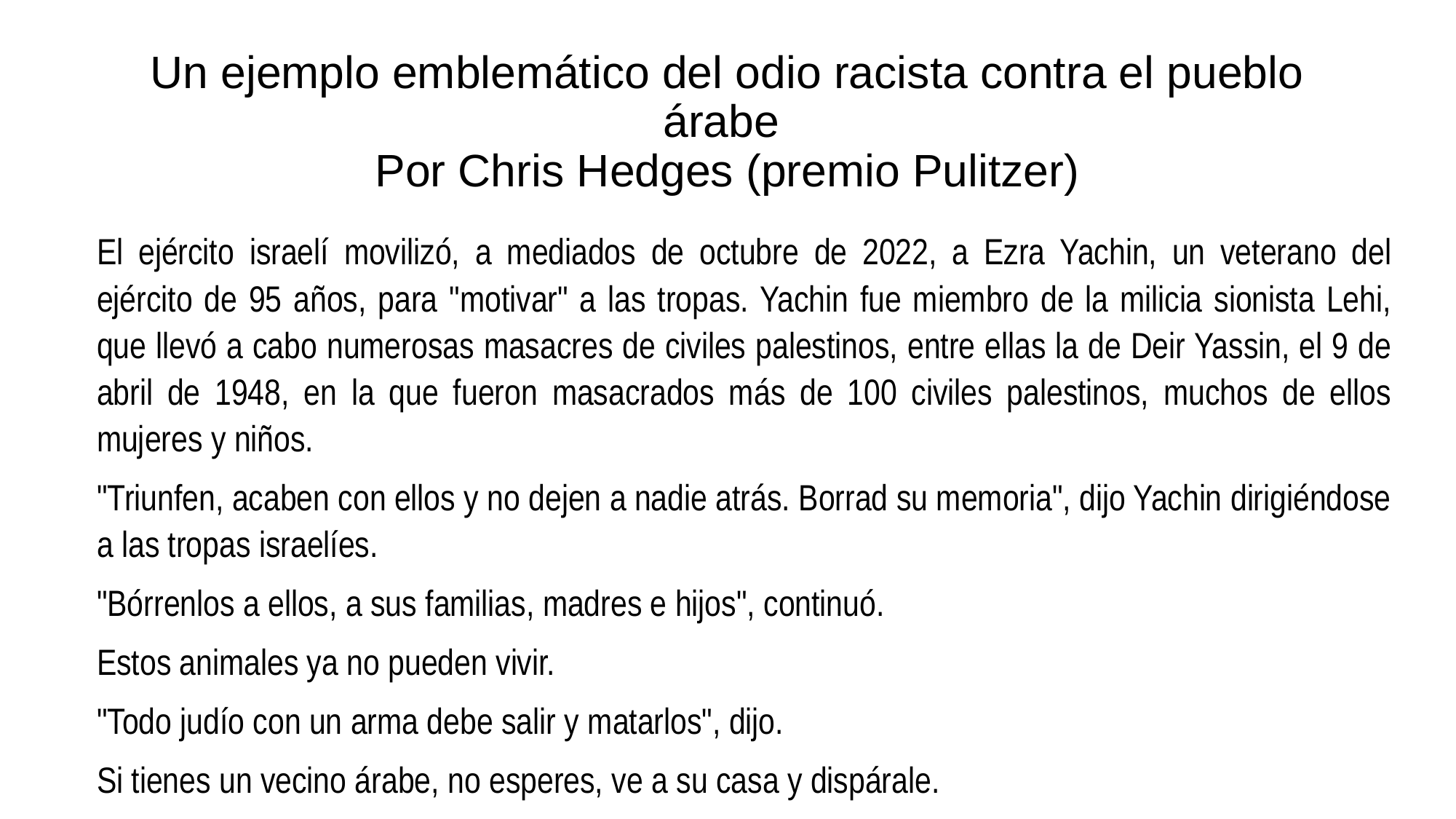

# Un ejemplo emblemático del odio racista contra el pueblo árabe Por Chris Hedges (premio Pulitzer)
El ejército israelí movilizó, a mediados de octubre de 2022, a Ezra Yachin, un veterano del ejército de 95 años, para "motivar" a las tropas. Yachin fue miembro de la milicia sionista Lehi, que llevó a cabo numerosas masacres de civiles palestinos, entre ellas la de Deir Yassin, el 9 de abril de 1948, en la que fueron masacrados más de 100 civiles palestinos, muchos de ellos mujeres y niños.
"Triunfen, acaben con ellos y no dejen a nadie atrás. Borrad su memoria", dijo Yachin dirigiéndose a las tropas israelíes.
"Bórrenlos a ellos, a sus familias, madres e hijos", continuó.
Estos animales ya no pueden vivir.
"Todo judío con un arma debe salir y matarlos", dijo.
Si tienes un vecino árabe, no esperes, ve a su casa y dispárale.